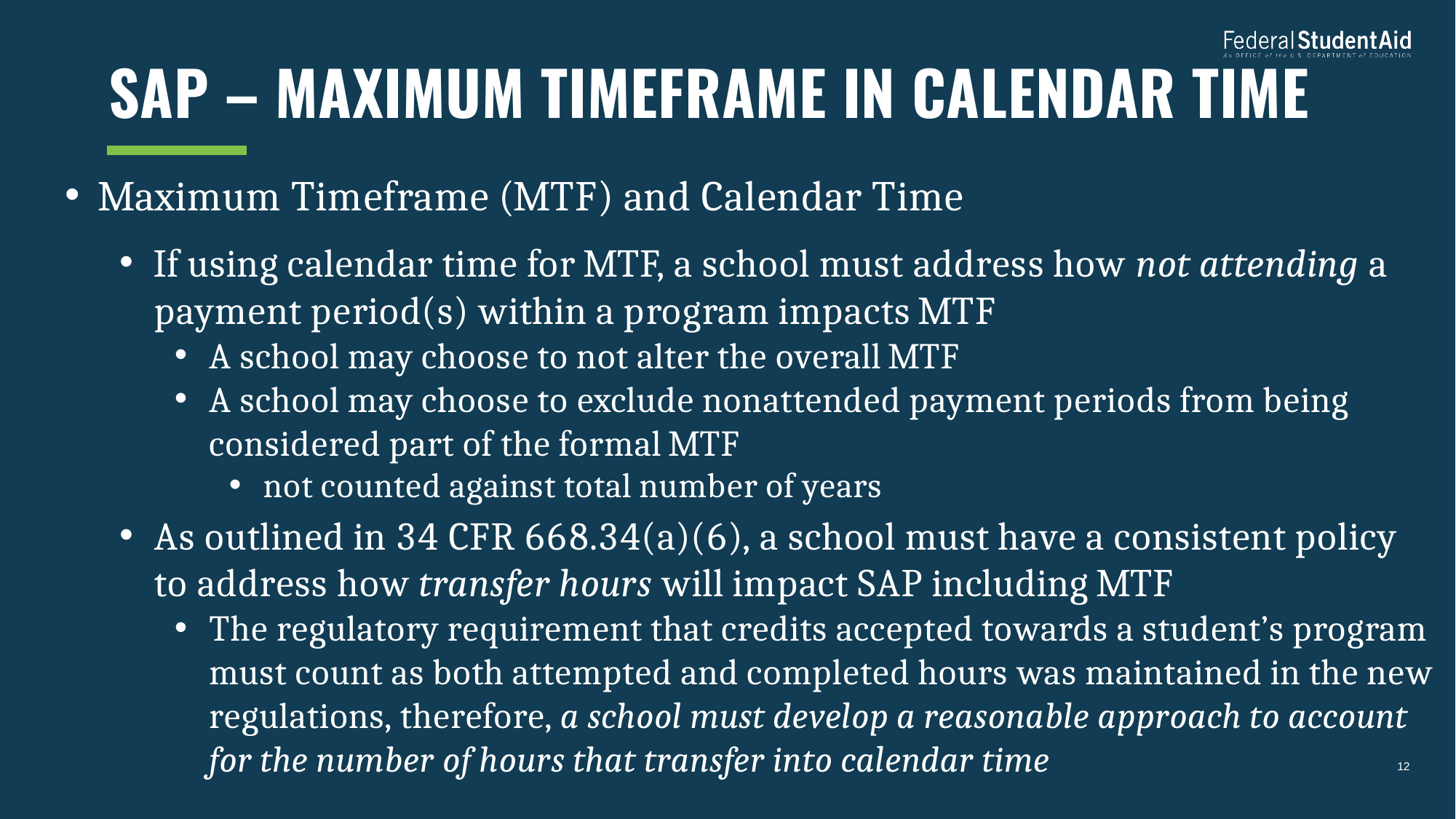

# SAP – Maximum Timeframe in calendar time
Maximum Timeframe (MTF) and Calendar Time

If using calendar time for MTF, a school must address how not attending a payment period(s) within a program impacts MTF
A school may choose to not alter the overall MTF
A school may choose to exclude nonattended payment periods from being considered part of the formal MTF
not counted against total number of years

As outlined in 34 CFR 668.34(a)(6), a school must have a consistent policy to address how transfer hours will impact SAP including MTF
The regulatory requirement that credits accepted towards a student’s program must count as both attempted and completed hours was maintained in the new regulations, therefore, a school must develop a reasonable approach to account for the number of hours that transfer into calendar time

12